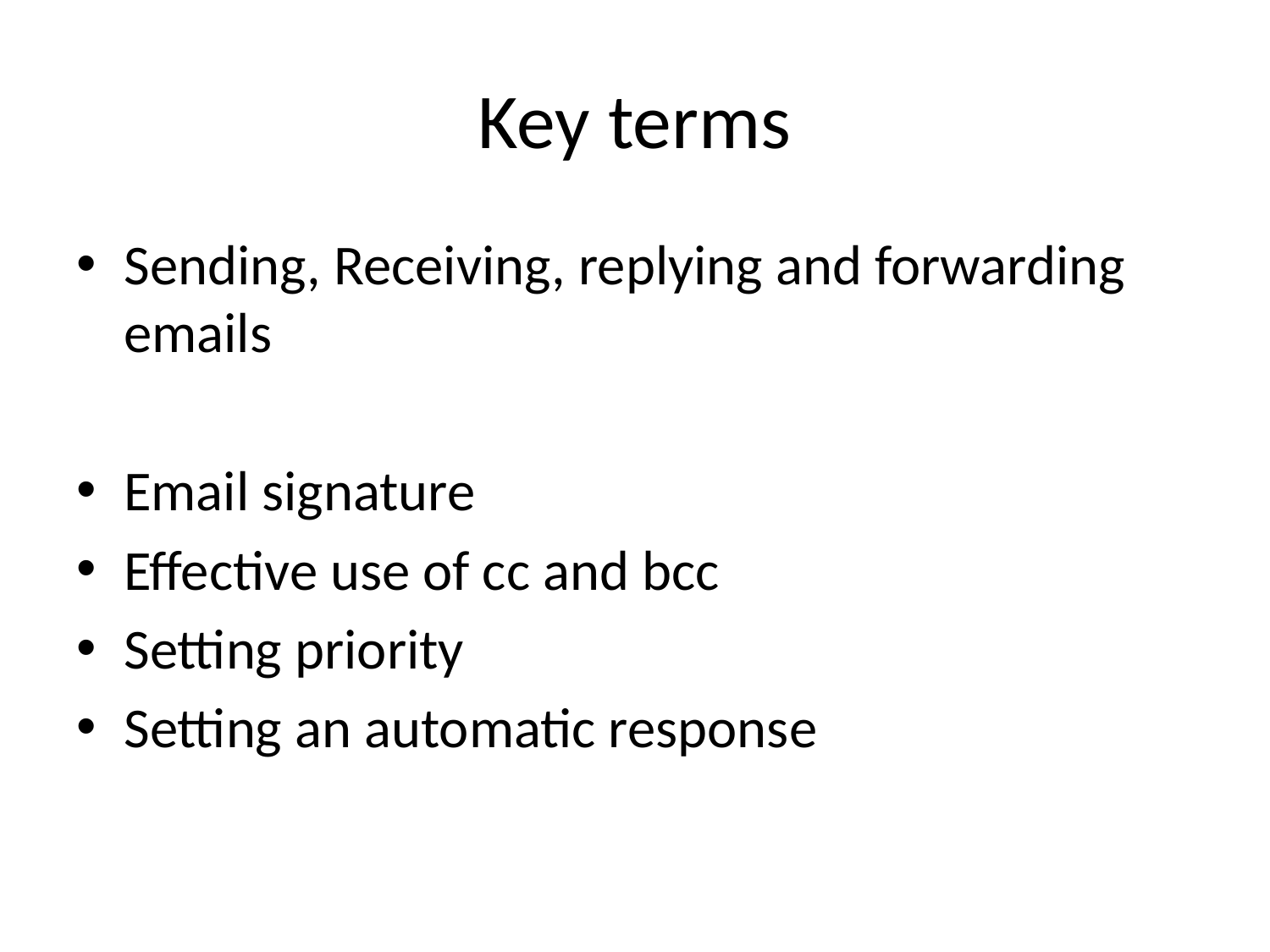

# Key terms
Sending, Receiving, replying and forwarding emails

Email signature
Effective use of cc and bcc
Setting priority
Setting an automatic response